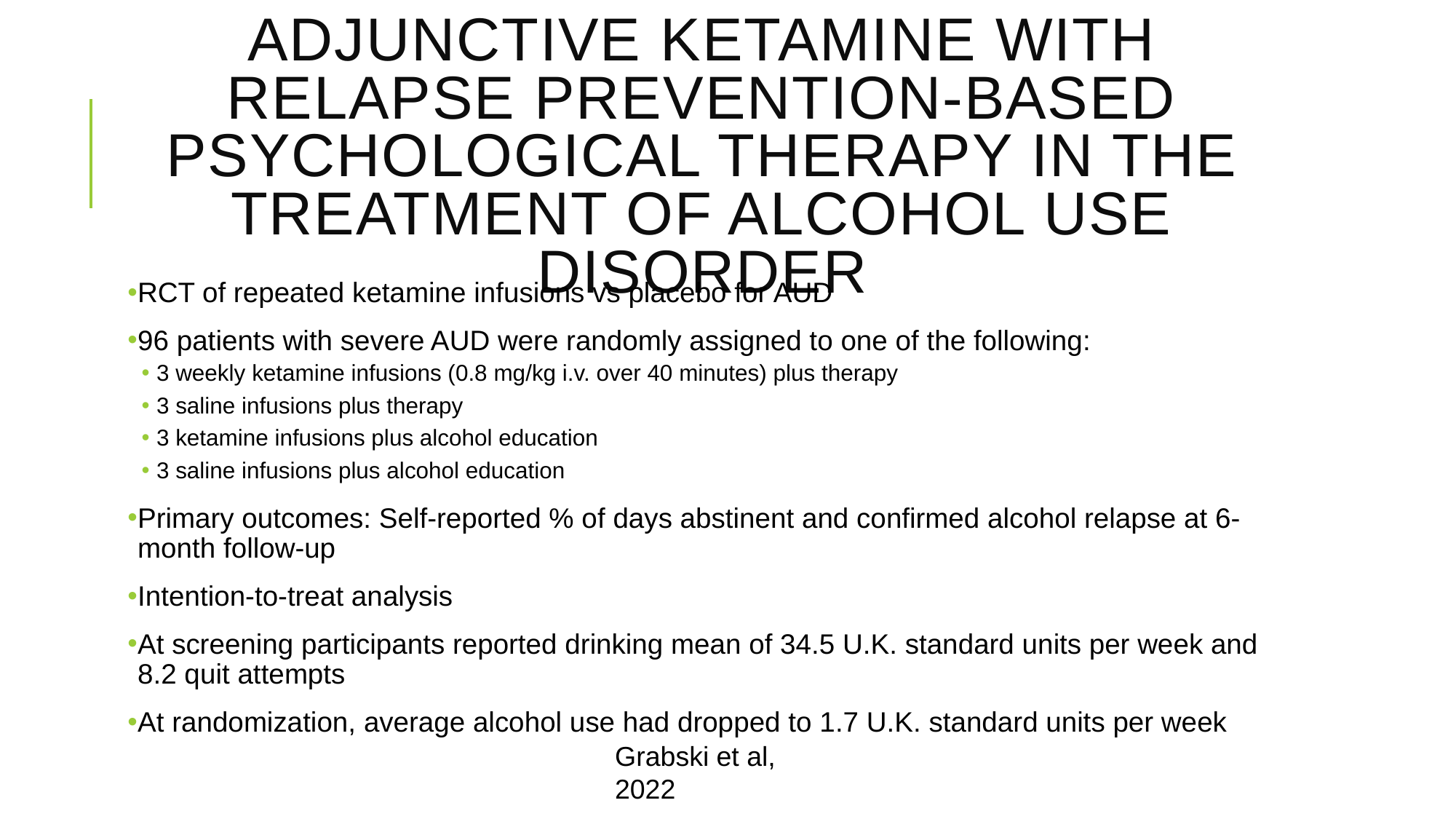

# Adjunctive Ketamine With Relapse Prevention-Based Psychological Therapy in the Treatment of Alcohol Use Disorder
RCT of repeated ketamine infusions vs placebo for AUD
96 patients with severe AUD were randomly assigned to one of the following:
3 weekly ketamine infusions (0.8 mg/kg i.v. over 40 minutes) plus therapy
3 saline infusions plus therapy
3 ketamine infusions plus alcohol education
3 saline infusions plus alcohol education
Primary outcomes: Self-reported % of days abstinent and confirmed alcohol relapse at 6-month follow-up
Intention-to-treat analysis
At screening participants reported drinking mean of 34.5 U.K. standard units per week and 8.2 quit attempts
At randomization, average alcohol use had dropped to 1.7 U.K. standard units per week

Grabski et al, 2022